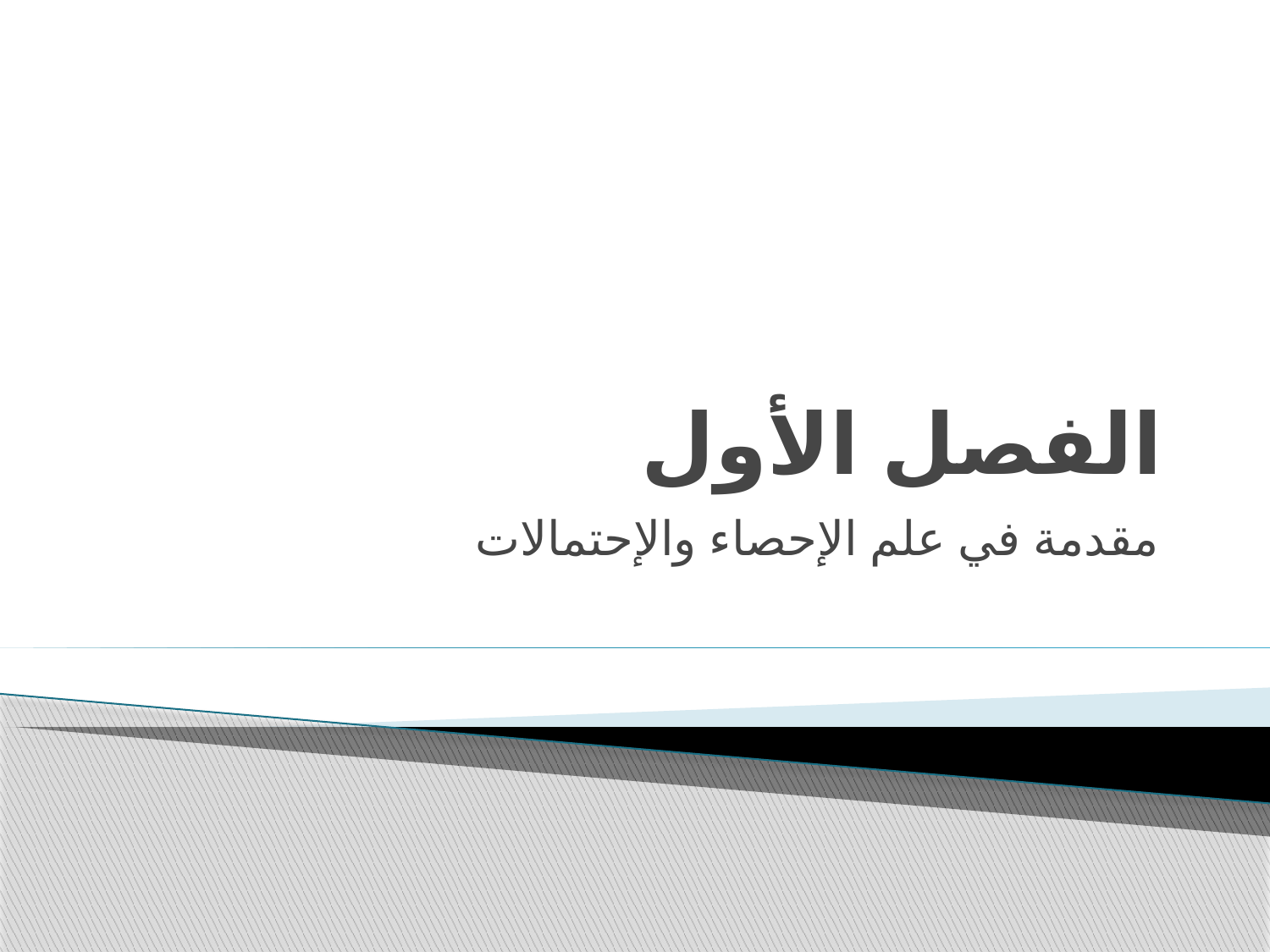

# الفصل الأول
مقدمة في علم الإحصاء والإحتمالات